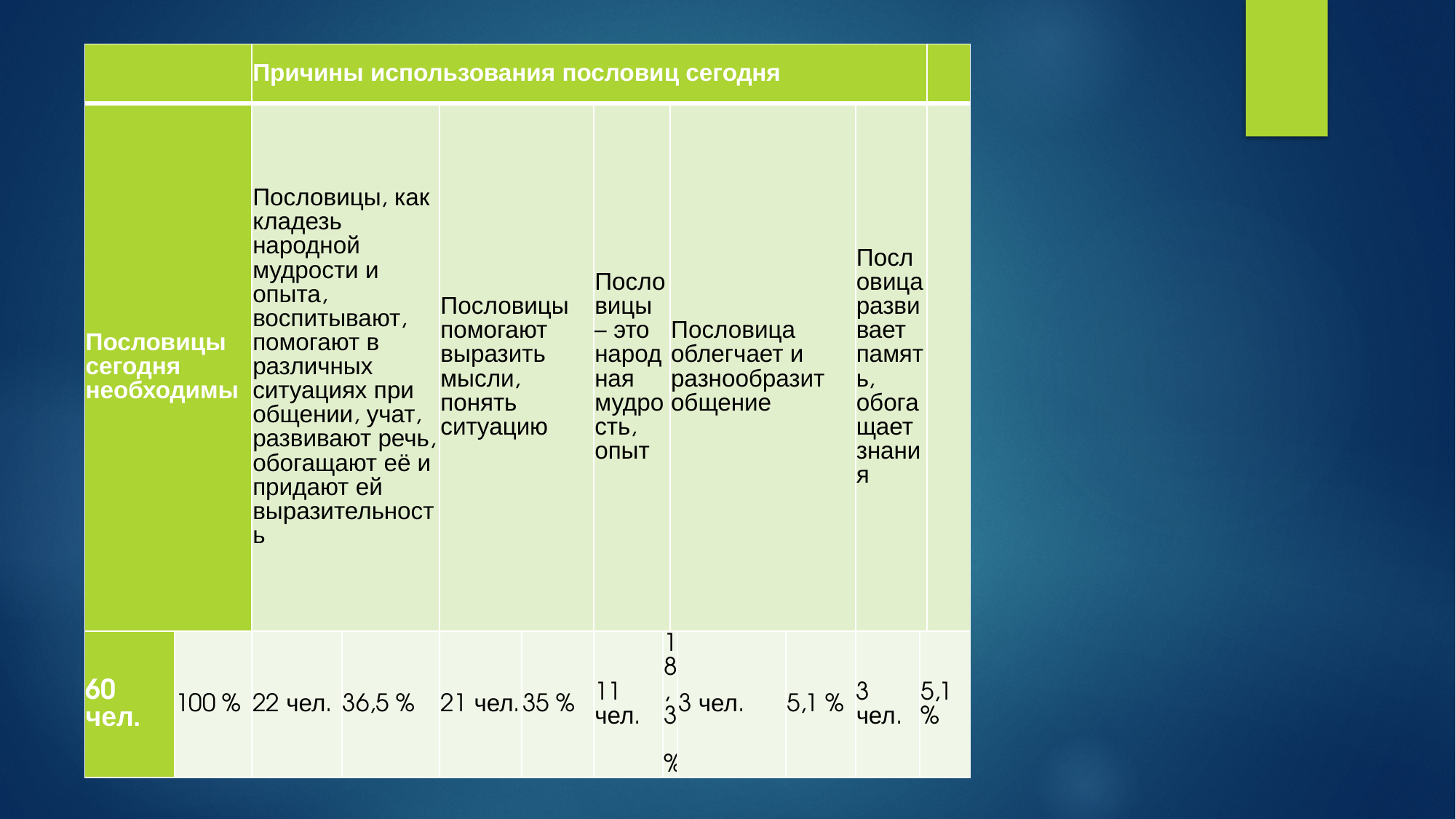

|  |  | Причины использования пословиц сегодня |  |  |  |  |  |  |  |  |  |  |  |
| --- | --- | --- | --- | --- | --- | --- | --- | --- | --- | --- | --- | --- | --- |
| Пословицы сегодня необходимы |  | Пословицы, как кладезь народной мудрости и опыта, воспитывают, помогают в различных ситуациях при общении, учат, развивают речь, обогащают её и придают ей выразительность |  | Пословицы помогают выразить мысли, понять ситуацию |  | Пословицы – это народная мудрость, опыт |  | Пословица облегчает и разнообразит общение |  |  | Пословица развивает память, обогащает знания |  |  |
| 60 чел. | 100 % | 22 чел. | 36,5 % | 21 чел. | 35 % | 11 чел. | 18,3 % |  | 3 чел. | 5,1 % | 3 чел. | 5,1 % |  |